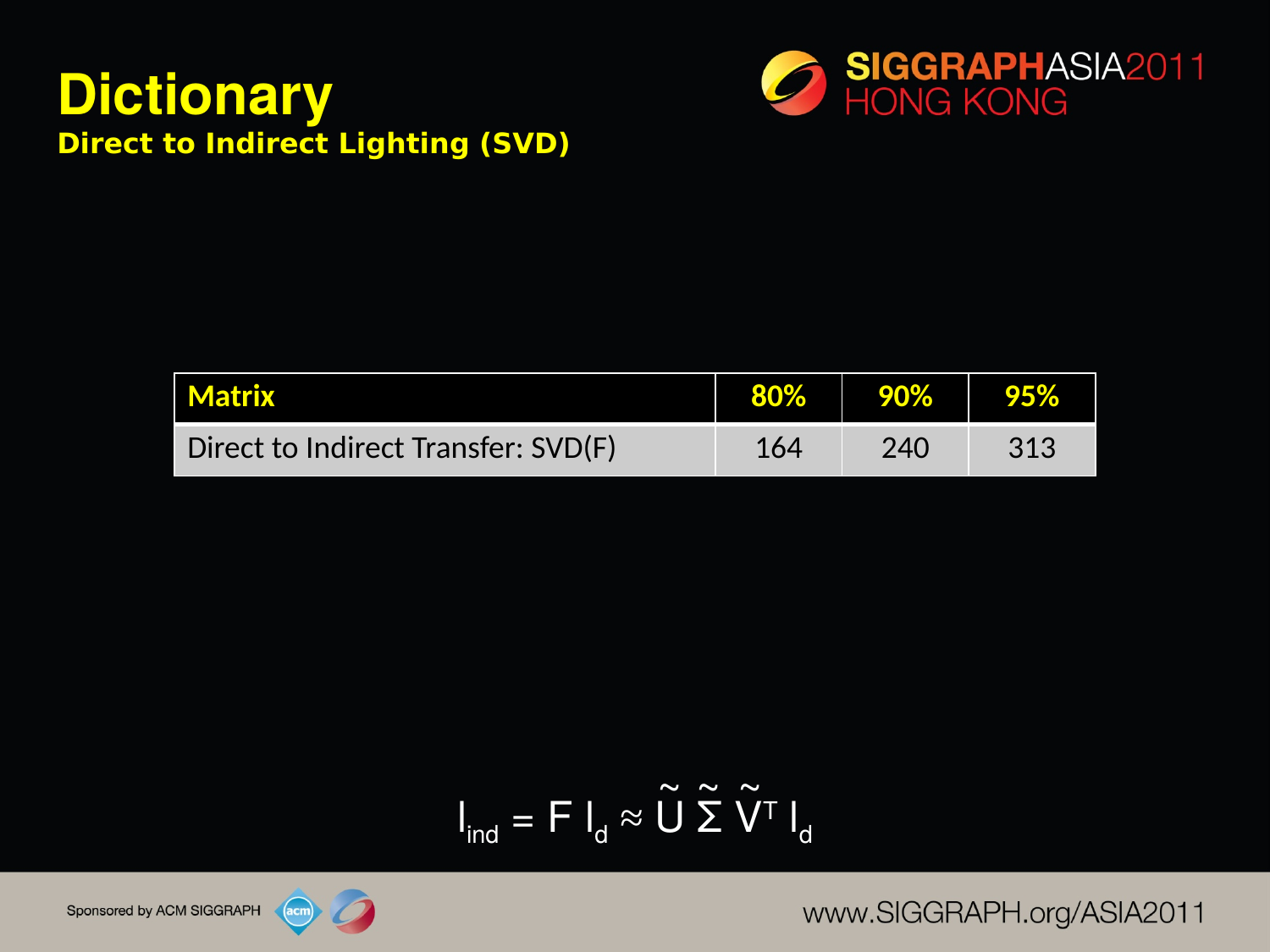

# Dictionary Direct to Indirect Lighting (SVD)
| Matrix | 80% | 90% | 95% |
| --- | --- | --- | --- |
| Direct to Indirect Transfer: SVD(F) | 164 | 240 | 313 |
~
~
~
lind = F ld ≈ U Σ VT ld